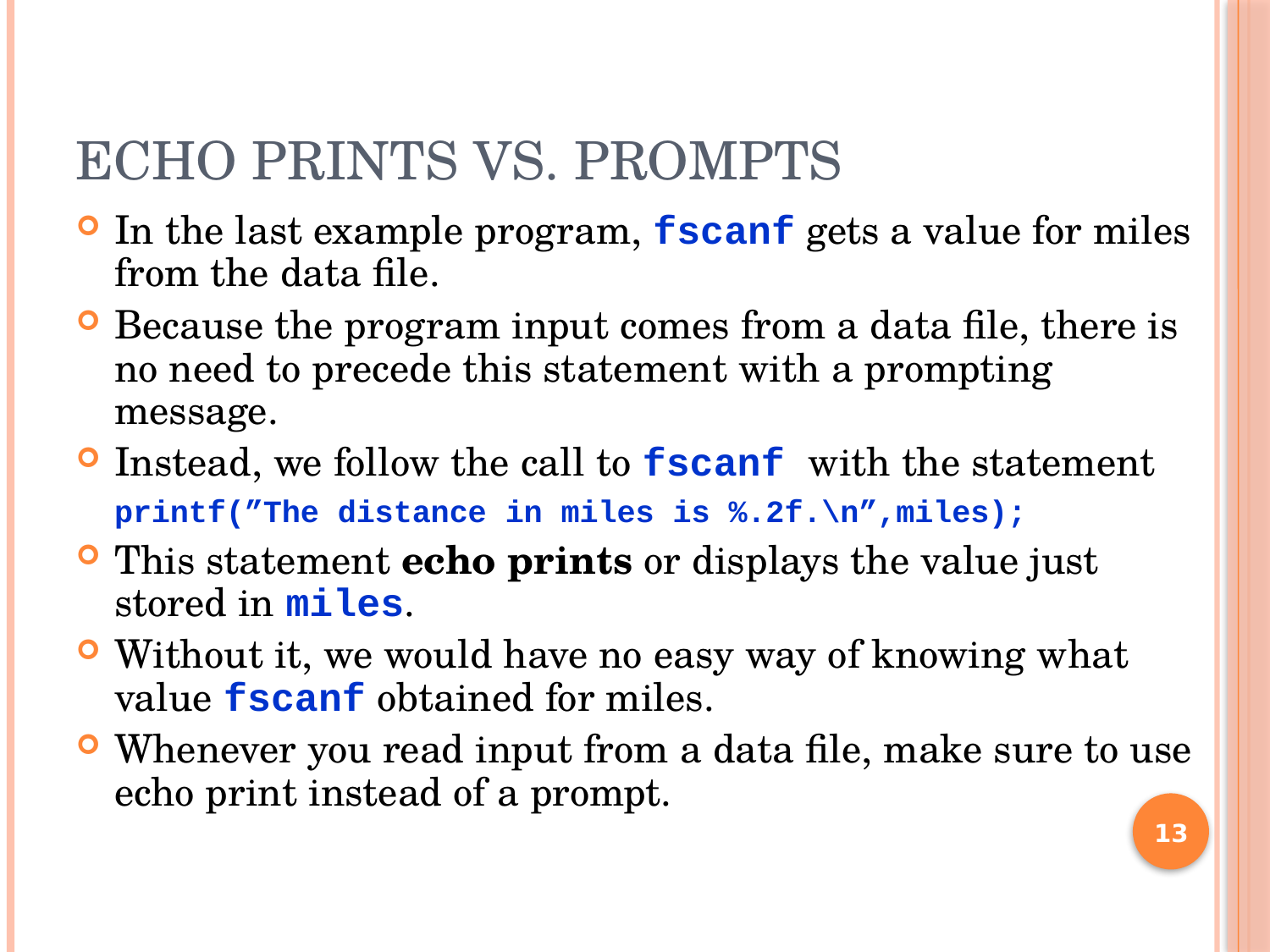

# Echo Prints vs. Prompts
In the last example program, fscanf gets a value for miles from the data file.
Because the program input comes from a data file, there is no need to precede this statement with a prompting message.
Instead, we follow the call to fscanf with the statement
		printf(”The distance in miles is %.2f.\n”,miles);
This statement echo prints or displays the value just stored in miles.
Without it, we would have no easy way of knowing what value fscanf obtained for miles.
Whenever you read input from a data file, make sure to use echo print instead of a prompt.
13